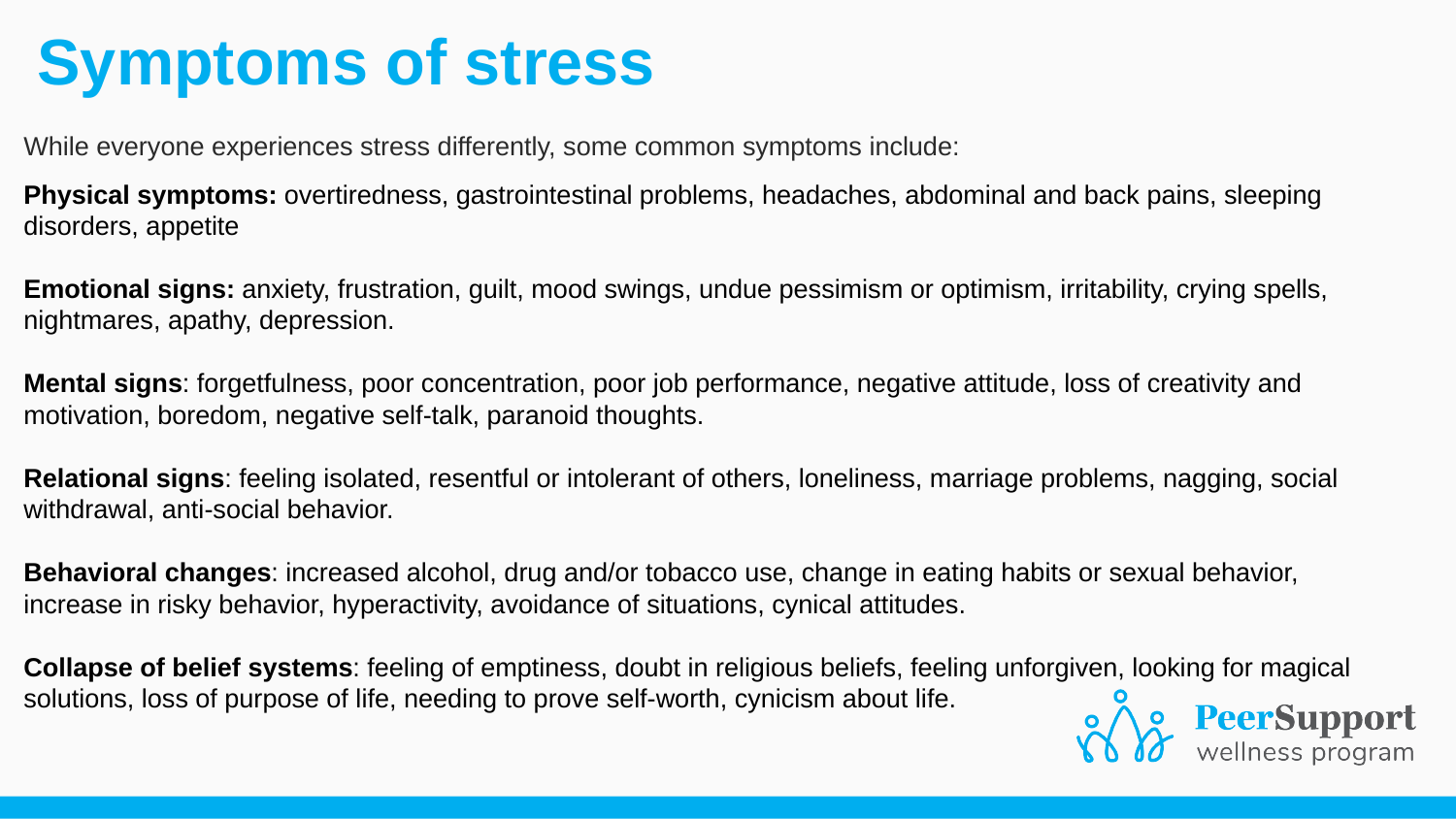

# Symptoms of stress
While everyone experiences stress differently, some common symptoms include:
Physical symptoms: overtiredness, gastrointestinal problems, headaches, abdominal and back pains, sleeping disorders, appetite

Emotional signs: anxiety, frustration, guilt, mood swings, undue pessimism or optimism, irritability, crying spells, nightmares, apathy, depression.

Mental signs: forgetfulness, poor concentration, poor job performance, negative attitude, loss of creativity and motivation, boredom, negative self-talk, paranoid thoughts.

Relational signs: feeling isolated, resentful or intolerant of others, loneliness, marriage problems, nagging, social withdrawal, anti-social behavior.

Behavioral changes: increased alcohol, drug and/or tobacco use, change in eating habits or sexual behavior, increase in risky behavior, hyperactivity, avoidance of situations, cynical attitudes.

Collapse of belief systems: feeling of emptiness, doubt in religious beliefs, feeling unforgiven, looking for magical solutions, loss of purpose of life, needing to prove self-worth, cynicism about life.